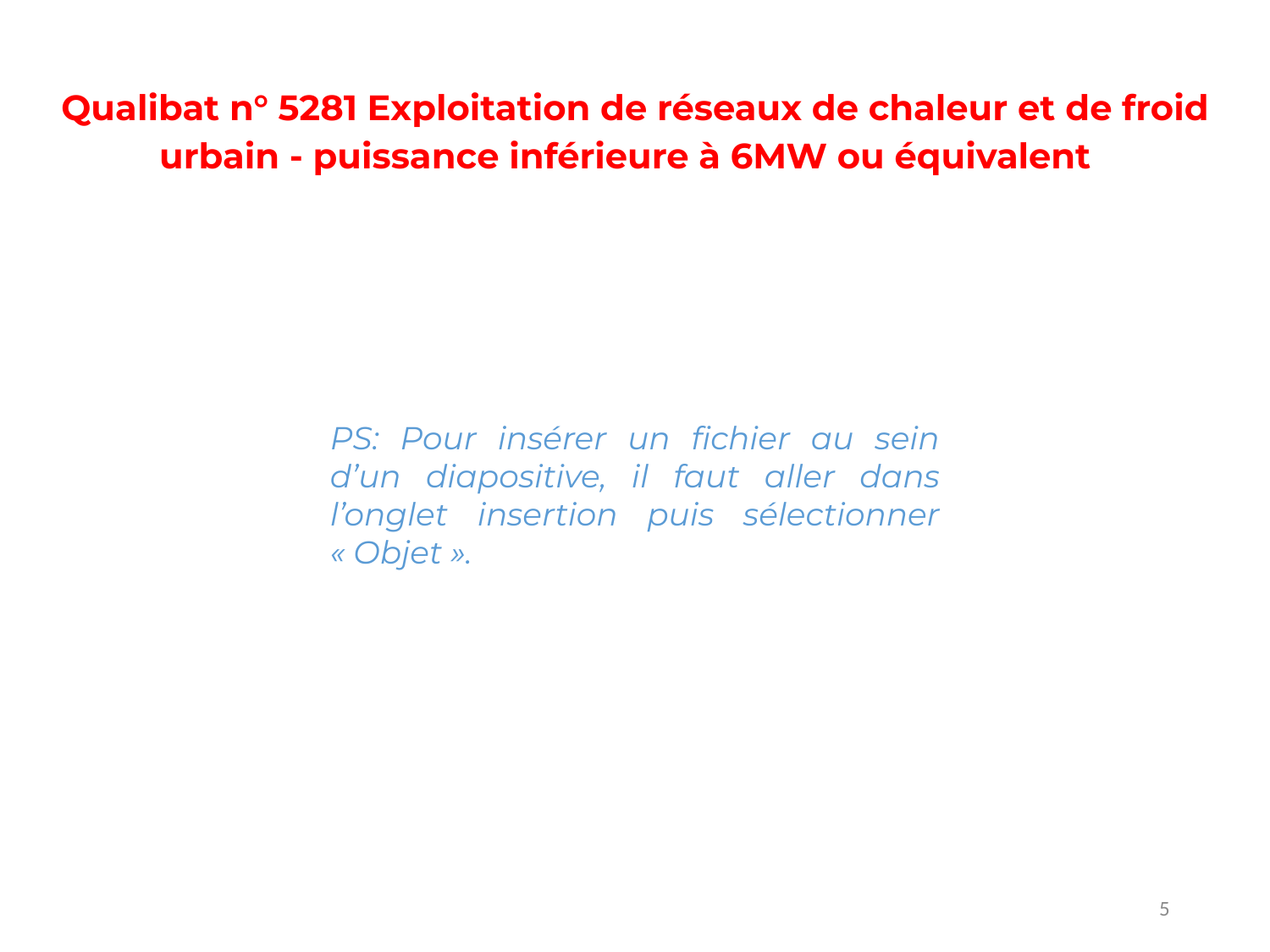

Qualibat n° 5281 Exploitation de réseaux de chaleur et de froid urbain - puissance inférieure à 6MW ou équivalent
PS: Pour insérer un fichier au sein d’un diapositive, il faut aller dans l’onglet insertion puis sélectionner « Objet ».
5